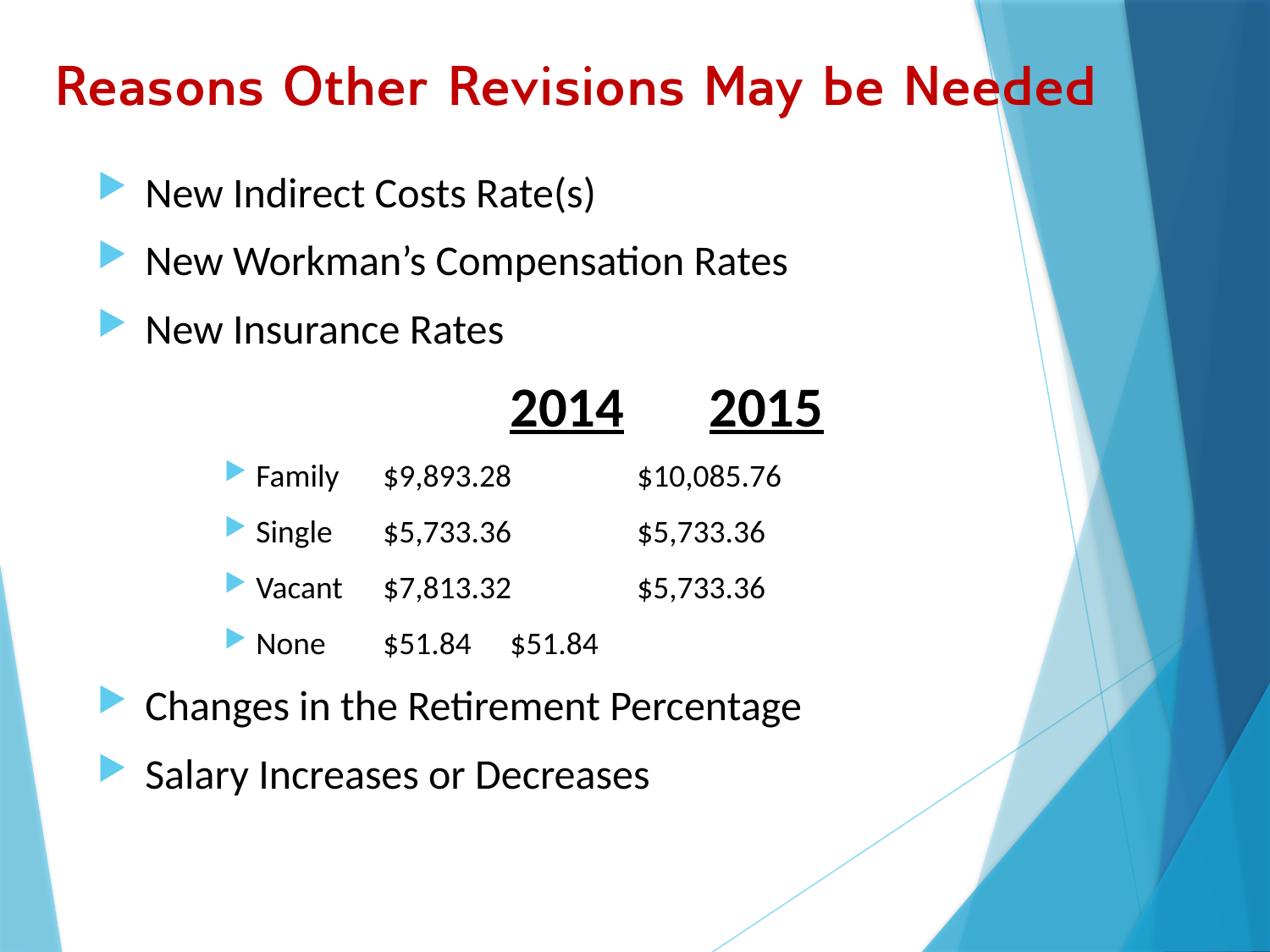

# Reasons Other Revisions May be Needed
New Indirect Costs Rate(s)
New Workman’s Compensation Rates
New Insurance Rates
			2014	          2015
Family	$9,893.28	$10,085.76
Single	$5,733.36	$5,733.36
Vacant	$7,813.32	$5,733.36
None	$51.84	$51.84
Changes in the Retirement Percentage
Salary Increases or Decreases